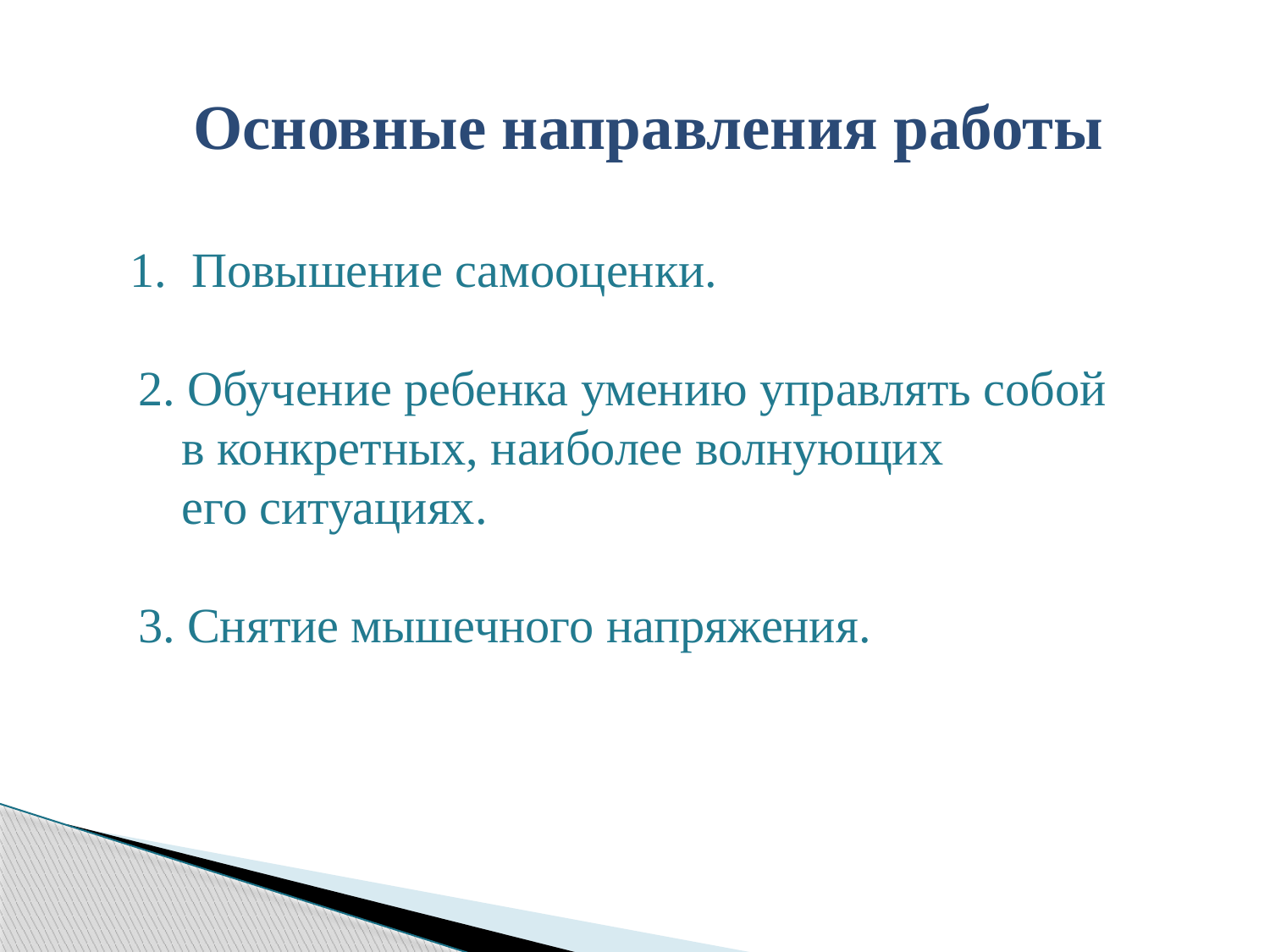

Основные направления работы

  Повышение самооценки.

           2. Обучение ребенка умению управлять собой
            в конкретных, наиболее волнующих
            его ситуациях.

           3. Снятие мышечного напряжения.